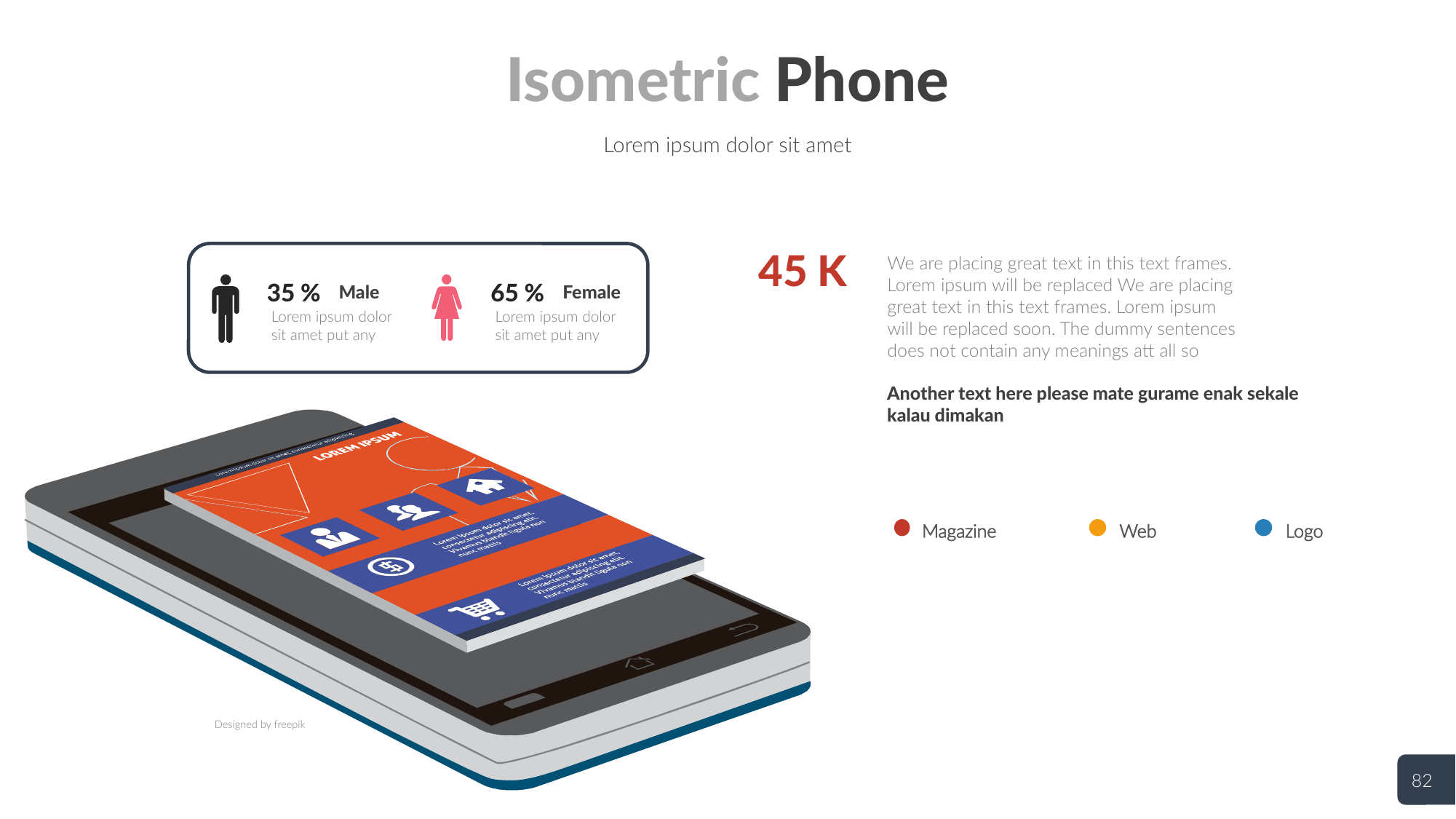

# Isometric Phone
Lorem ipsum dolor sit amet
45 K

We are placing great text in this text frames. Lorem ipsum will be replaced We are placing great text in this text frames. Lorem ipsum will be replaced soon. The dummy sentences does not contain any meanings att all so

35 %
Male
Lorem ipsum dolor sit amet put any
65 %
Female
Lorem ipsum dolor sit amet put any

Another text here please mate gurame enak sekale kalau dimakan

Magazine
Web
Logo
Designed by freepik

82